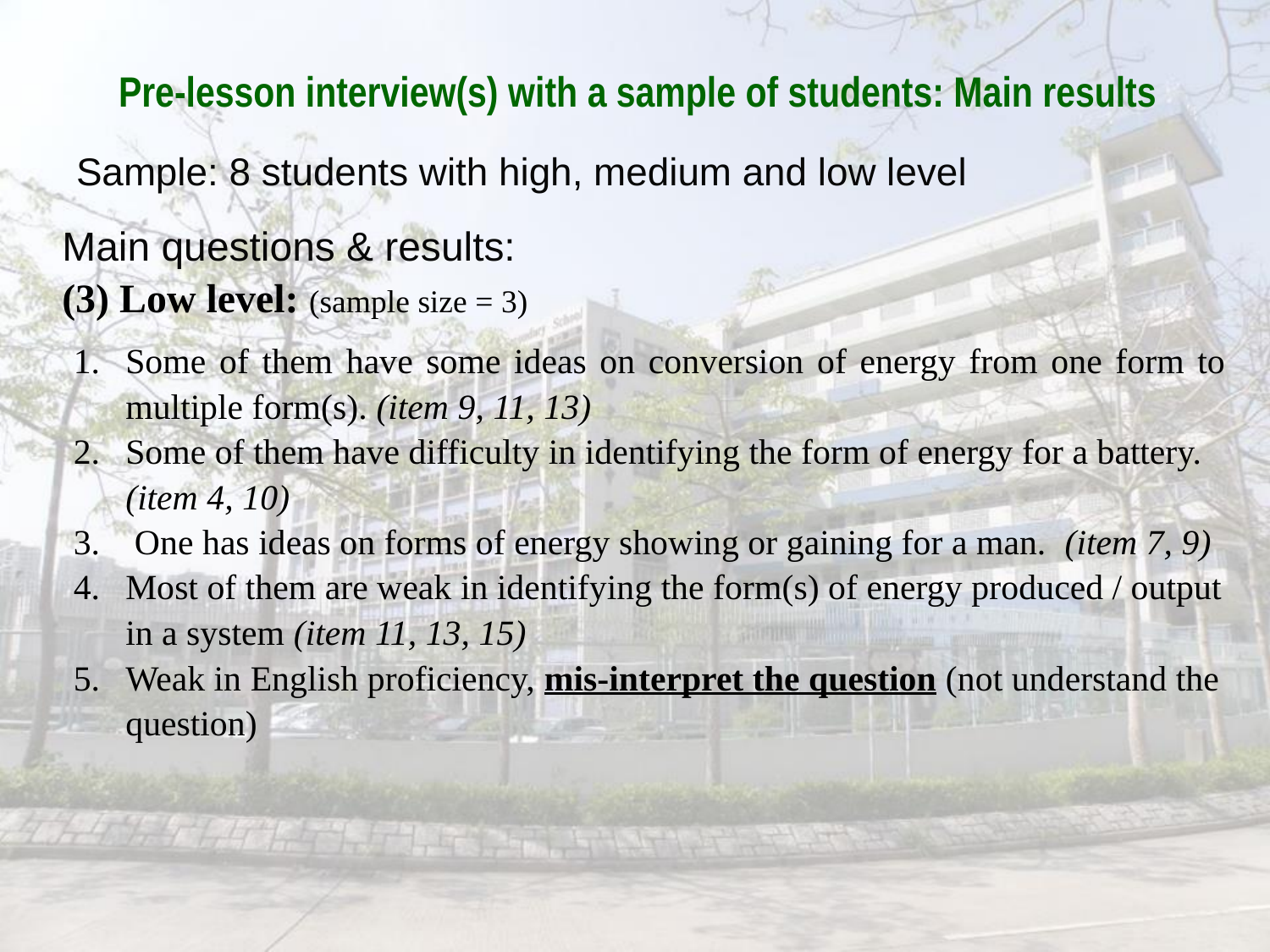

# Pre-lesson interview(s) with a sample of students: Main results
Sample: 8 students with high, medium and low level
Main questions & results:
(3) Low level: (sample size = 3)
Some of them have some ideas on conversion of energy from one form to multiple form(s). (item 9, 11, 13)
Some of them have difficulty in identifying the form of energy for a battery. (item 4, 10)
 One has ideas on forms of energy showing or gaining for a man.  (item 7, 9)
Most of them are weak in identifying the form(s) of energy produced / output in a system (item 11, 13, 15)
Weak in English proficiency, mis-interpret the question (not understand the question)